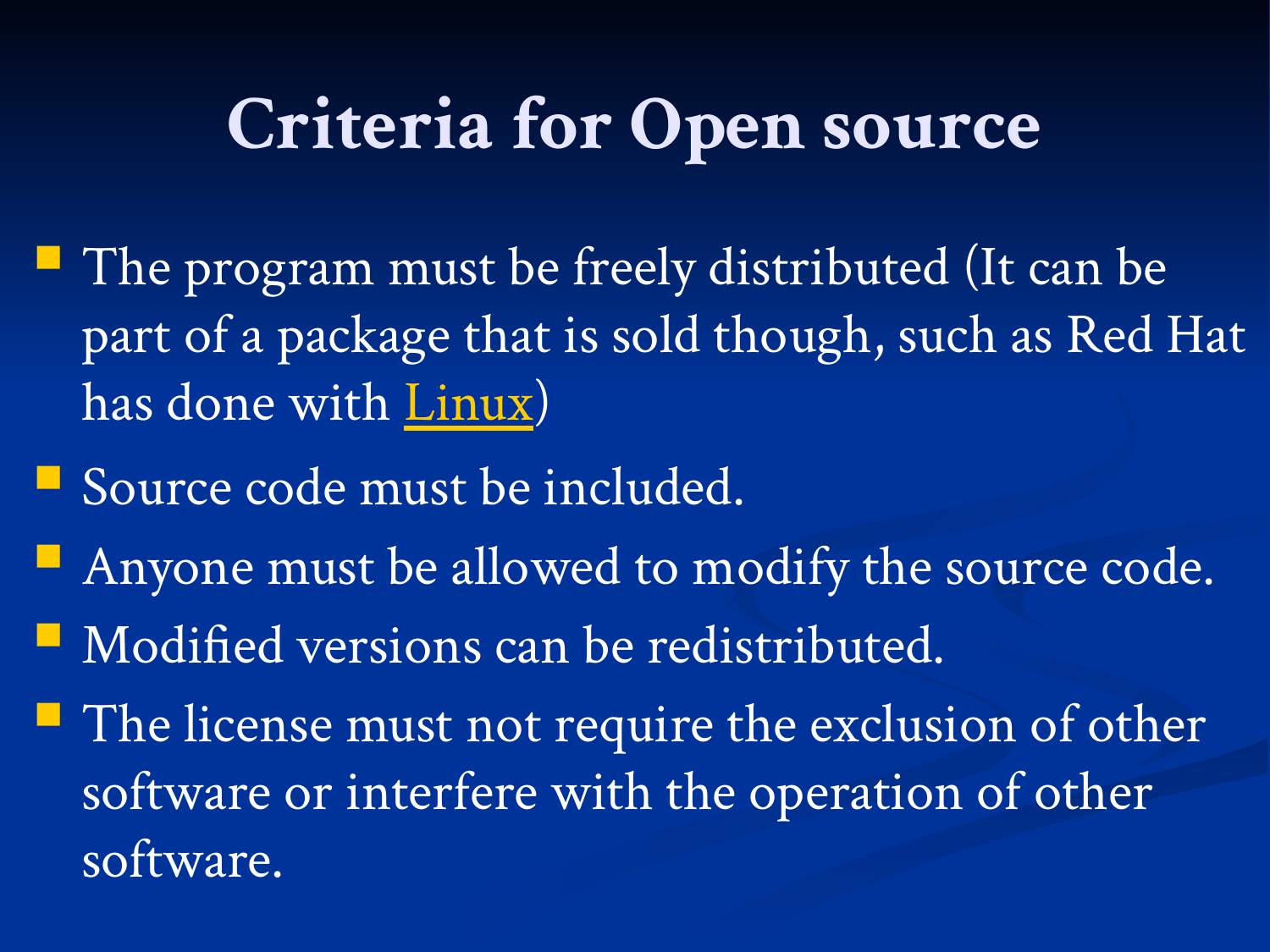

# Criteria for Open source
The program must be freely distributed (It can be part of a package that is sold though, such as Red Hat has done with Linux)
Source code must be included.
Anyone must be allowed to modify the source code.
Modified versions can be redistributed.
The license must not require the exclusion of other software or interfere with the operation of other software.